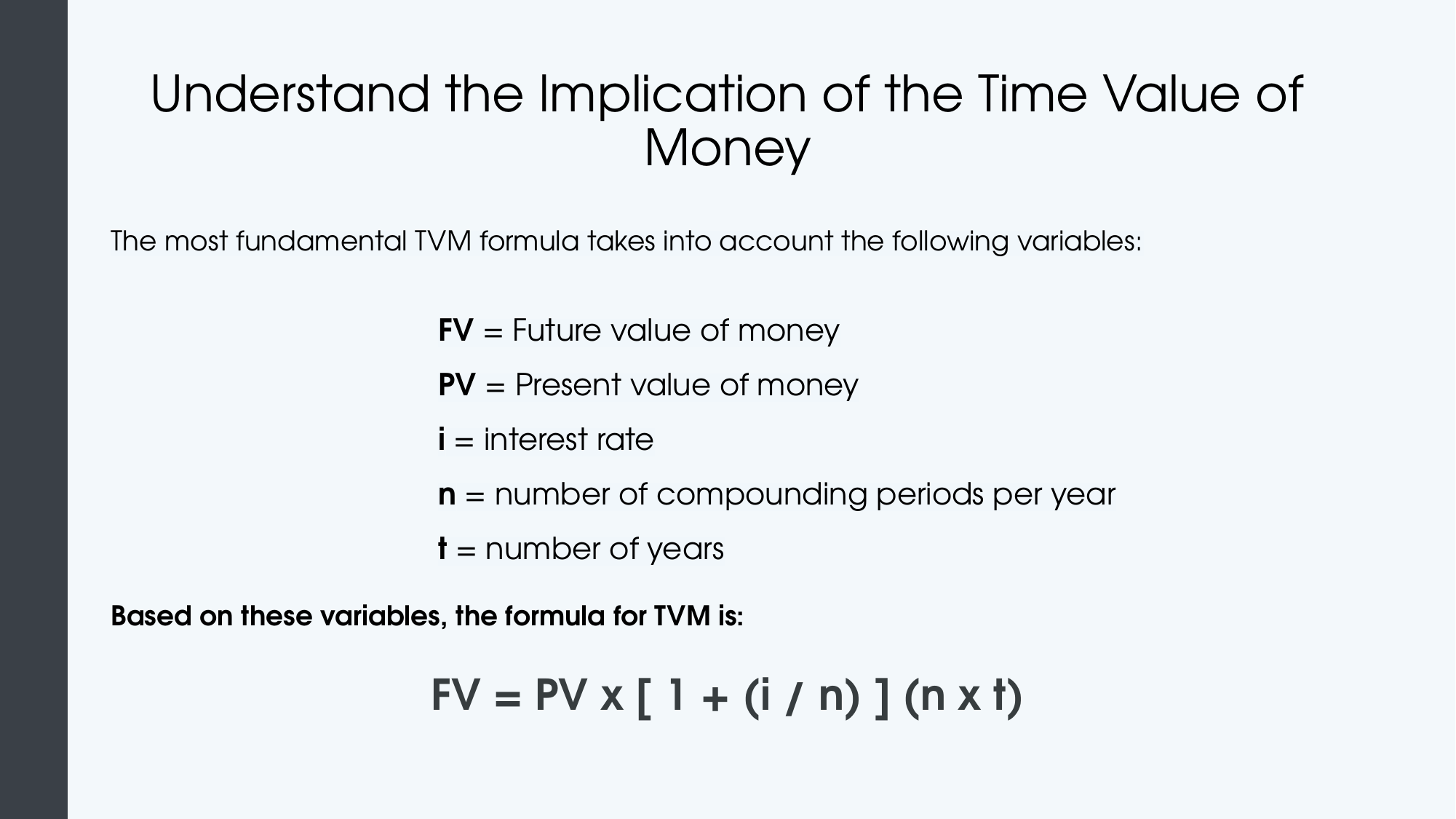

# Understand the Implication of the Time Value of Money
The most fundamental TVM formula takes into account the following variables:
FV = Future value of money
PV = Present value of money
i = interest rate
n = number of compounding periods per year
t = number of years

Based on these variables, the formula for TVM is:
FV = PV x [ 1 + (i / n) ] (n x t)